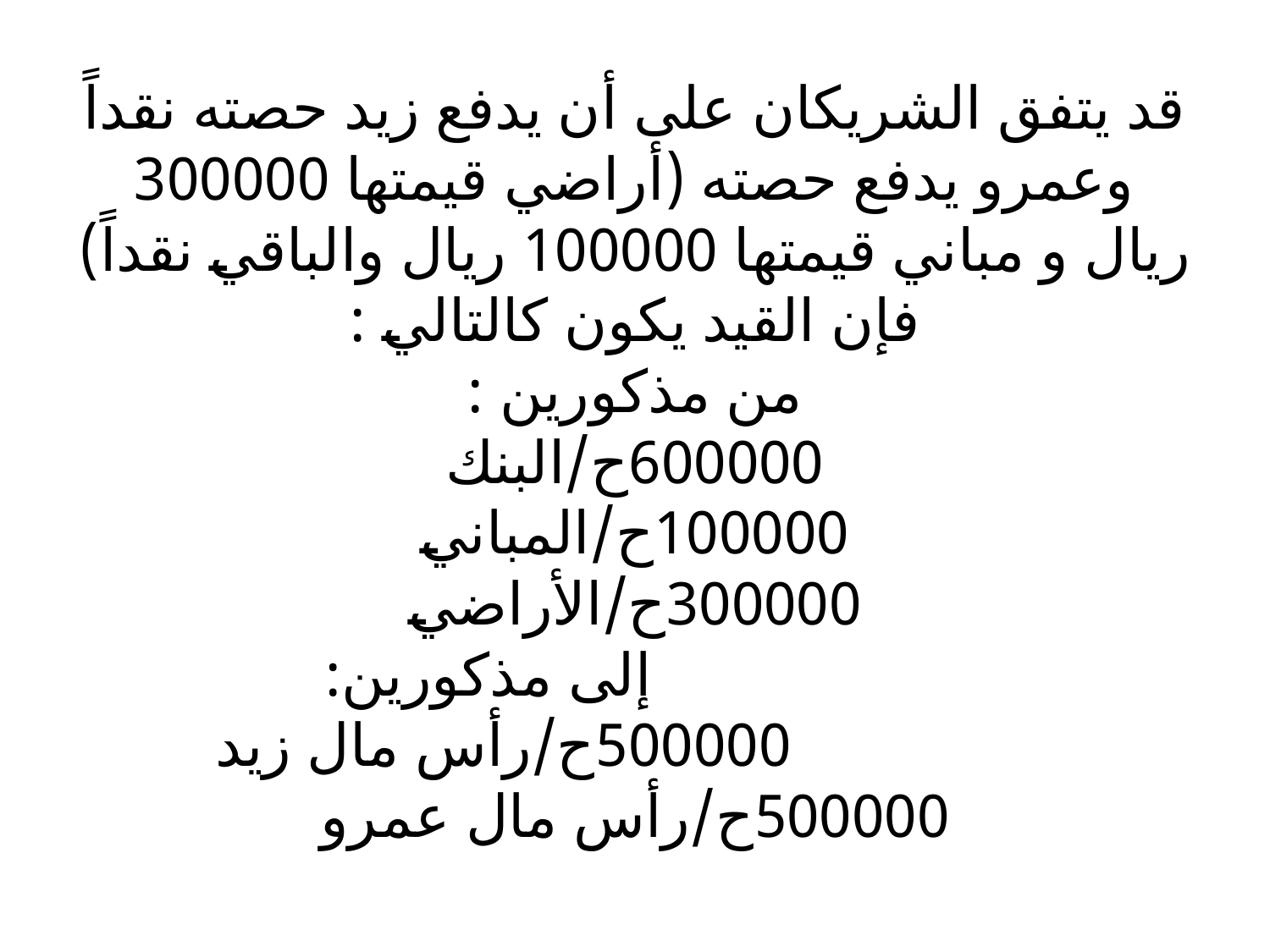

# قد يتفق الشريكان على أن يدفع زيد حصته نقداً وعمرو يدفع حصته (أراضي قيمتها 300000 ريال و مباني قيمتها 100000 ريال والباقي نقداً) فإن القيد يكون كالتالي : من مذكورين : 600000ح/البنك 100000ح/المباني 300000ح/الأراضي إلى مذكورين: 500000ح/رأس مال زيد 500000ح/رأس مال عمرو